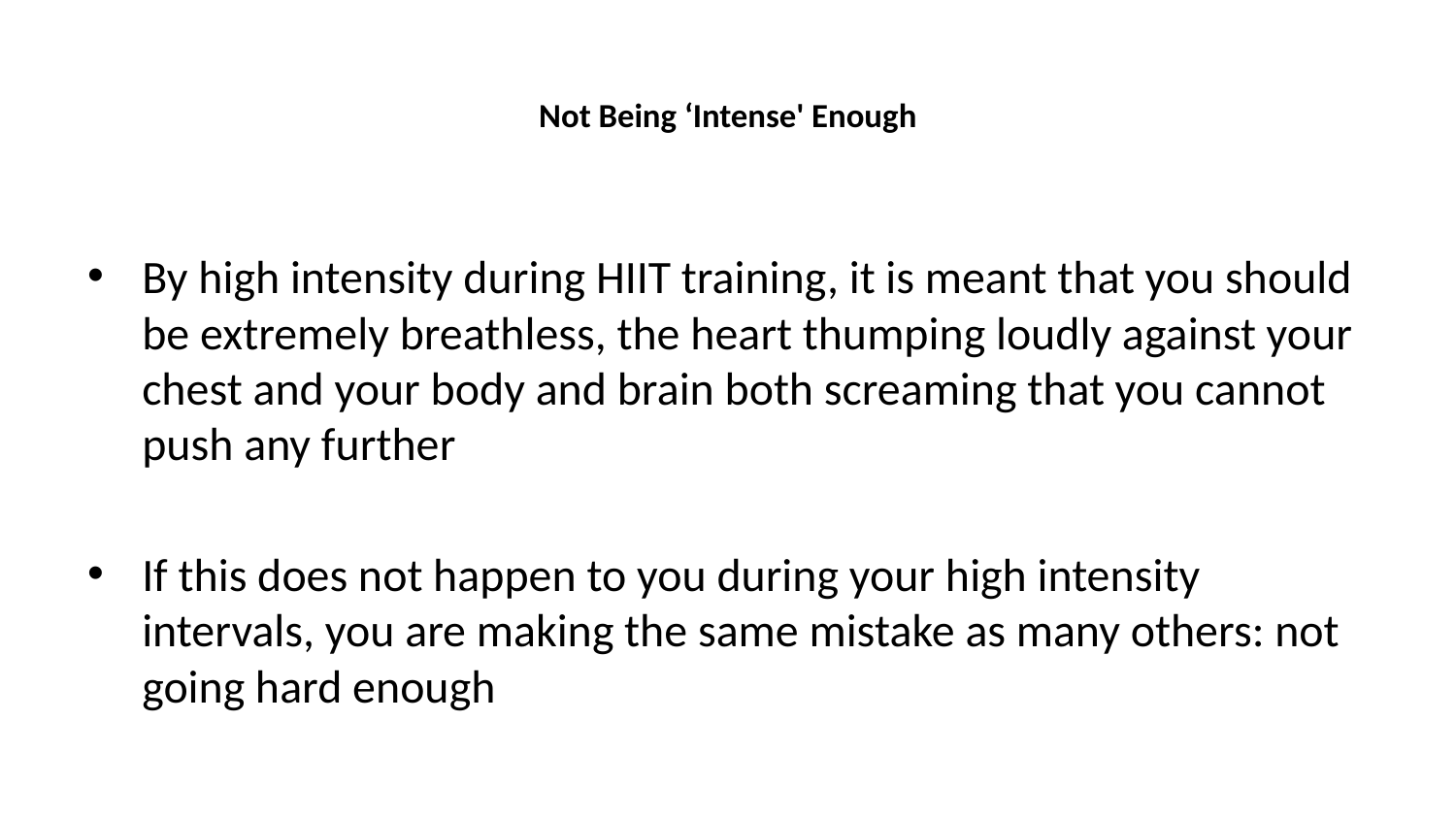

# Not Being ‘Intense' Enough
By high intensity during HIIT training, it is meant that you should be extremely breathless, the heart thumping loudly against your chest and your body and brain both screaming that you cannot push any further

If this does not happen to you during your high intensity intervals, you are making the same mistake as many others: not going hard enough